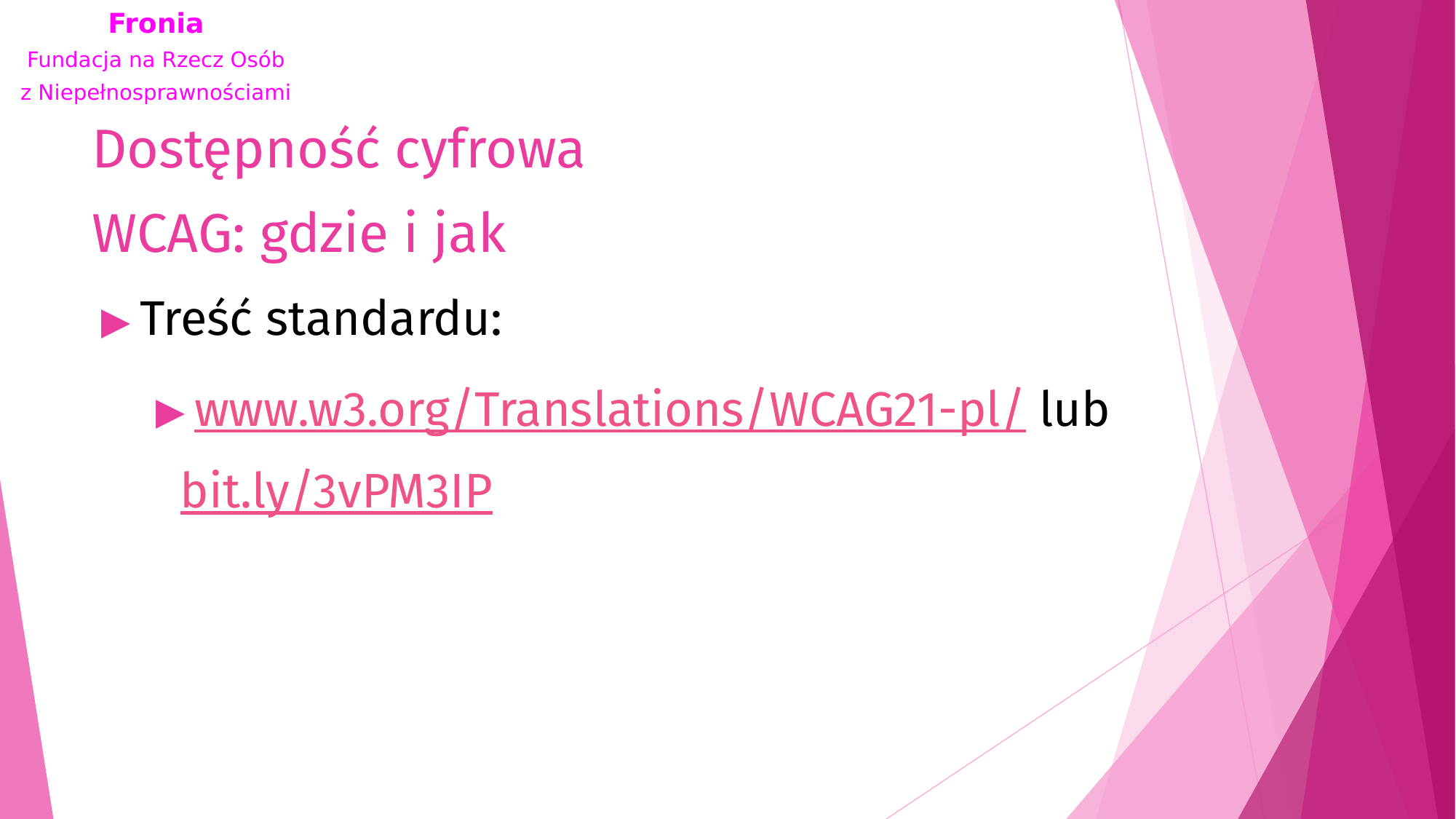

# Dostępność cyfrowa WCAG: gdzie i jak
Treść standardu:
www.w3.org/Translations/WCAG21-pl/ lub bit.ly/3vPM3IP